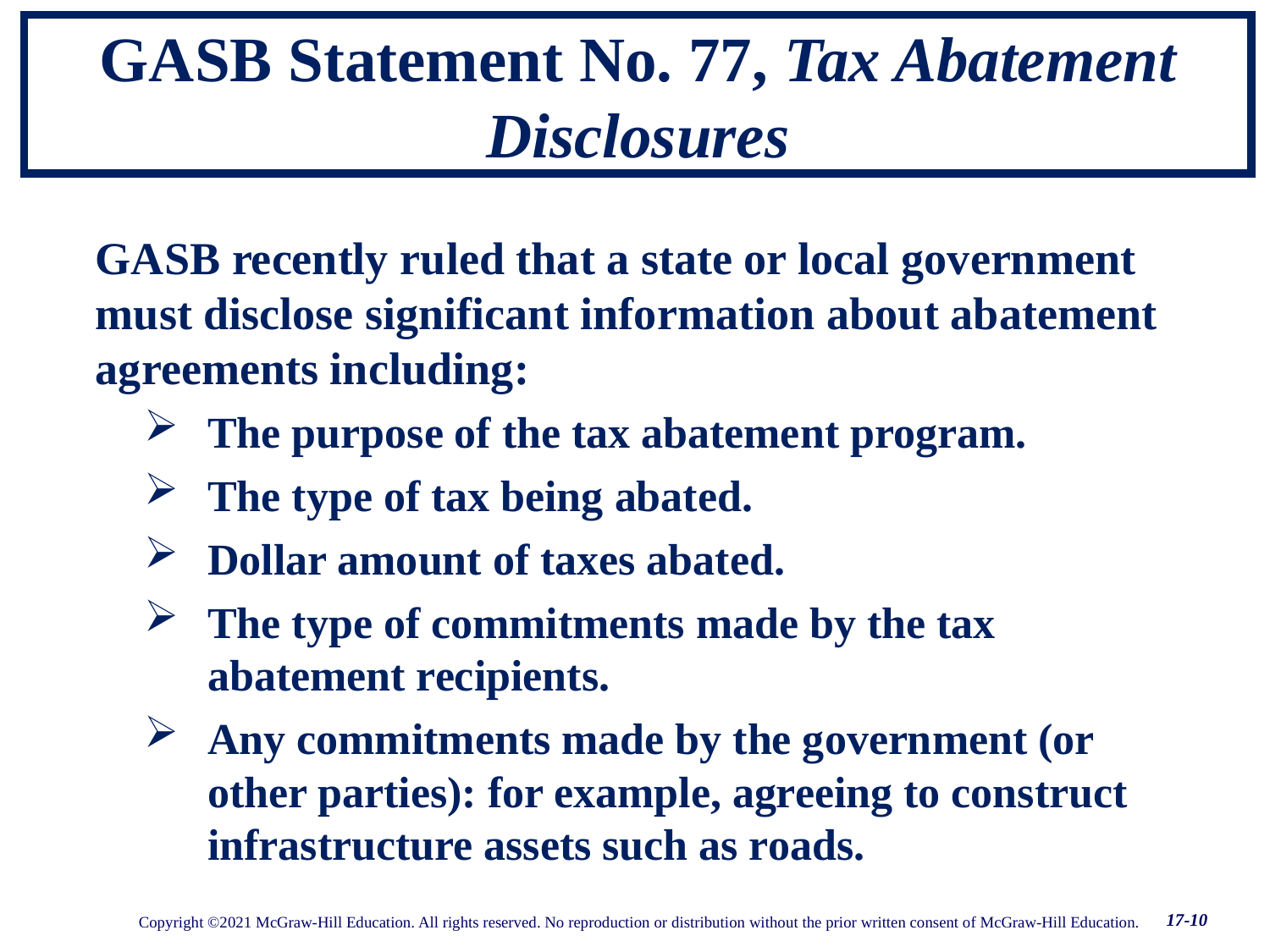

# GASB Statement No. 77, Tax Abatement Disclosures
GASB recently ruled that a state or local government must disclose significant information about abatement agreements including:
The purpose of the tax abatement program.
The type of tax being abated.
Dollar amount of taxes abated.
The type of commitments made by the tax abatement recipients.
Any commitments made by the government (or other parties): for example, agreeing to construct infrastructure assets such as roads.

17-10
Copyright ©2021 McGraw-Hill Education. All rights reserved. No reproduction or distribution without the prior written consent of McGraw-Hill Education.